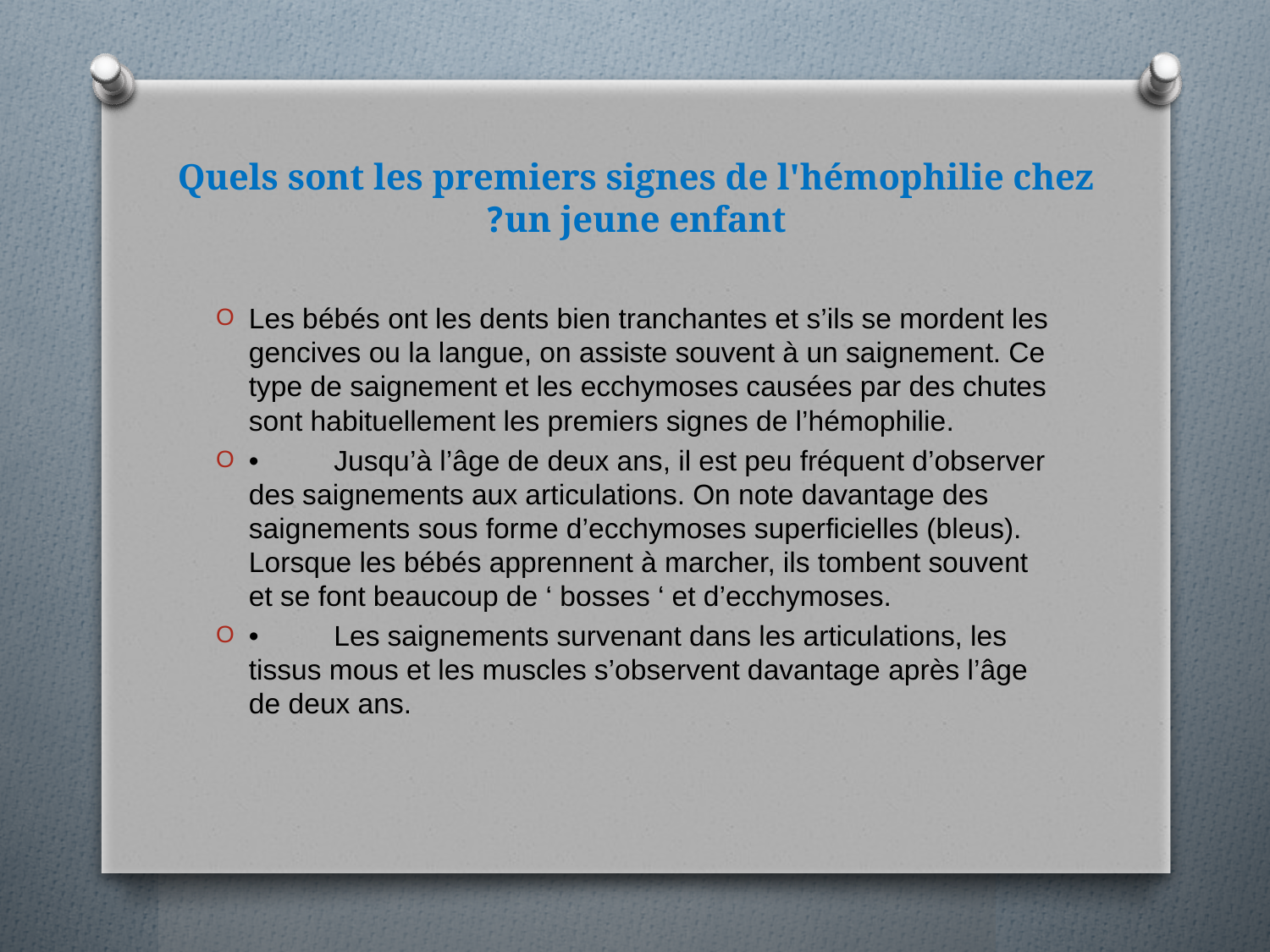

# Quels sont les premiers signes de l'hémophilie chez un jeune enfant?
Les bébés ont les dents bien tranchantes et s’ils se mordent les gencives ou la langue, on assiste souvent à un saignement. Ce type de saignement et les ecchymoses causées par des chutes sont habituellement les premiers signes de l’hémophilie.
•	Jusqu’à l’âge de deux ans, il est peu fréquent d’observer des saignements aux articulations. On note davantage des saignements sous forme d’ecchymoses superficielles (bleus). Lorsque les bébés apprennent à marcher, ils tombent souvent et se font beaucoup de ‘ bosses ‘ et d’ecchymoses.
•	Les saignements survenant dans les articulations, les tissus mous et les muscles s’observent davantage après l’âge de deux ans.